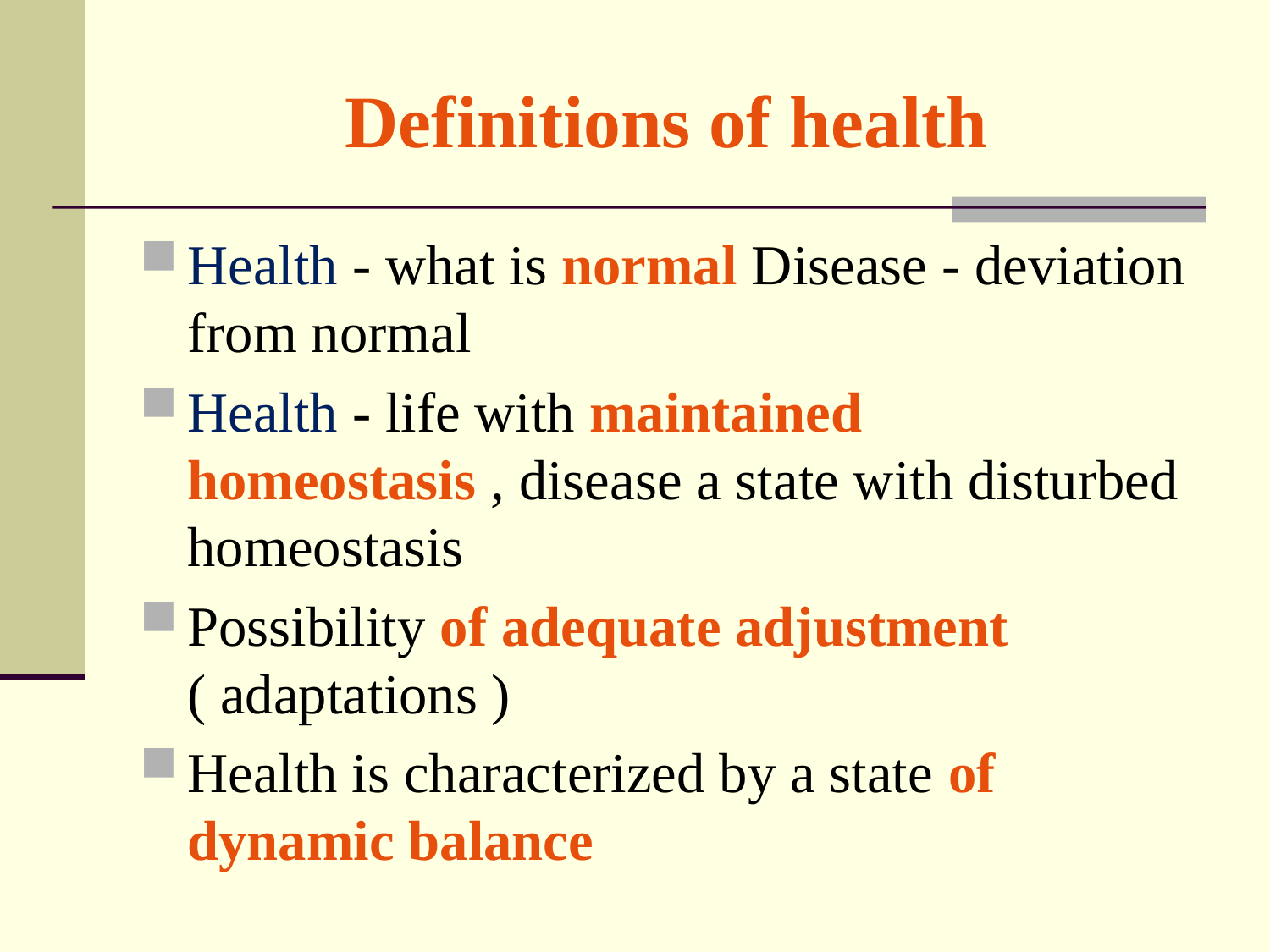

# Definitions of health
Health - what is normal Disease - deviation from normal
Health - life with maintained homeostasis , disease a state with disturbed homeostasis
Possibility of adequate adjustment ( adaptations )
Health is characterized by a state of dynamic balance